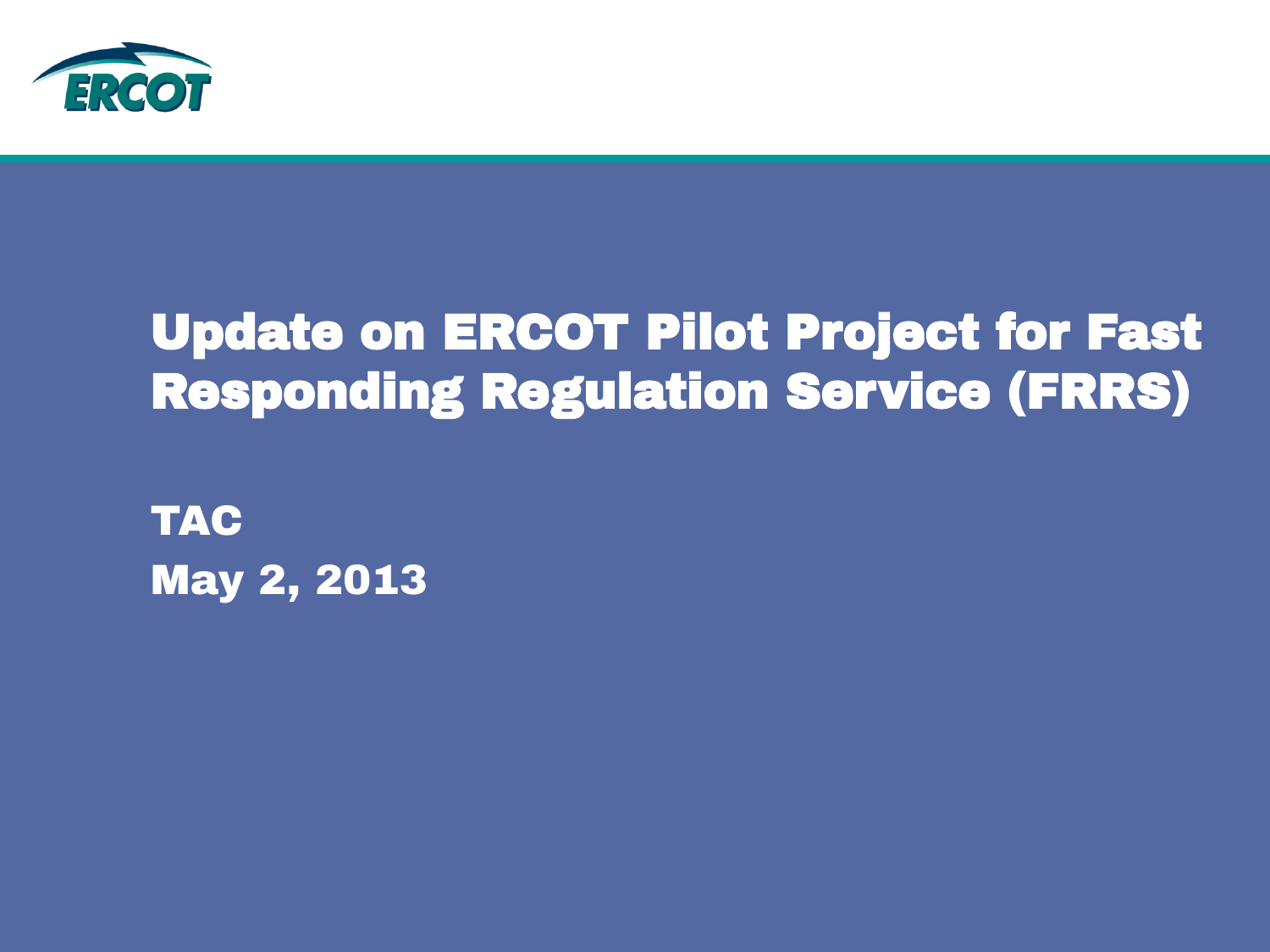

# Update on ERCOT Pilot Project for Fast Responding Regulation Service (FRRS)
TAC
May 2, 2013